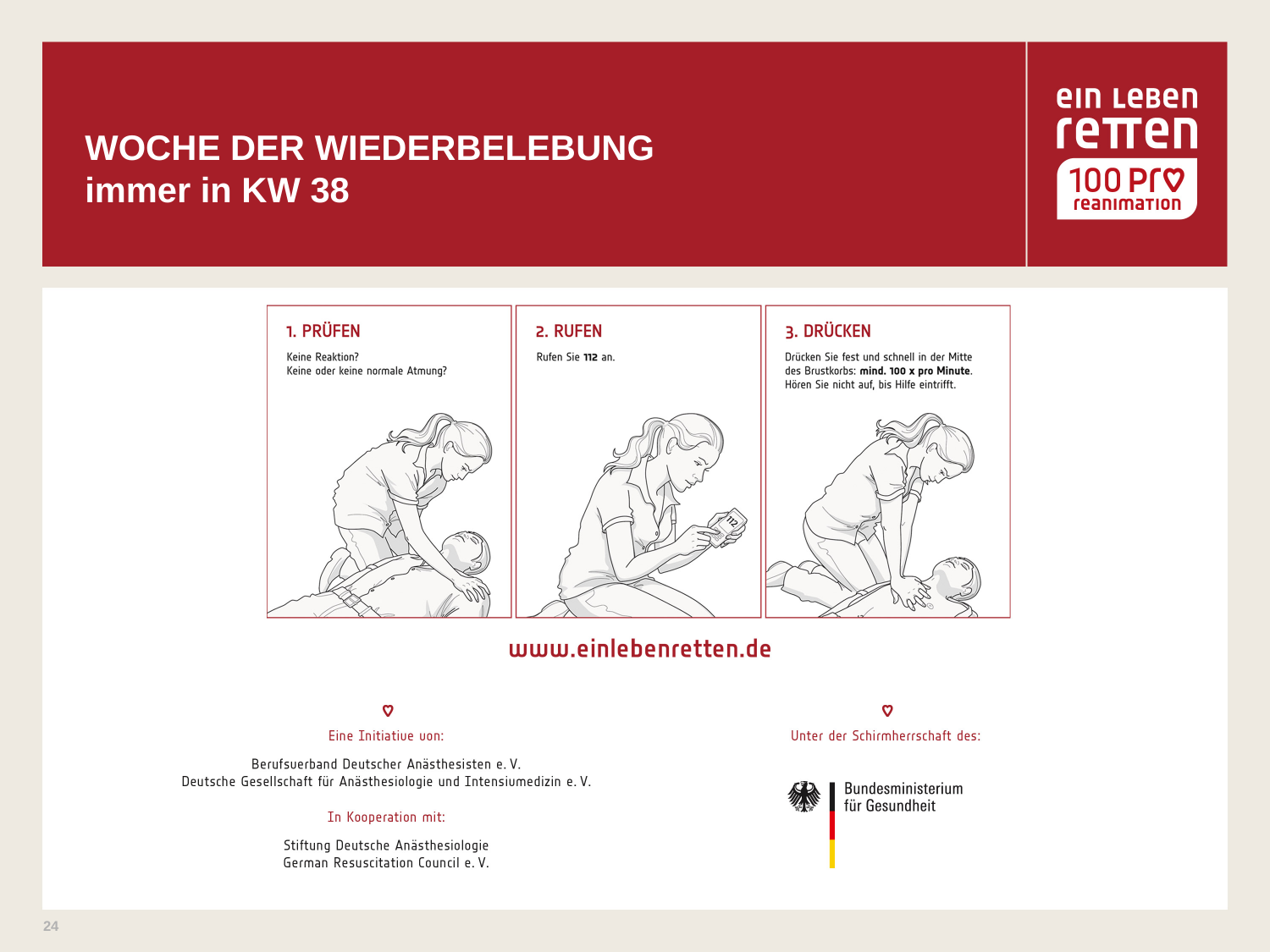

# WOCHE DER WIEDERBELEBUNG immer in KW 38
24